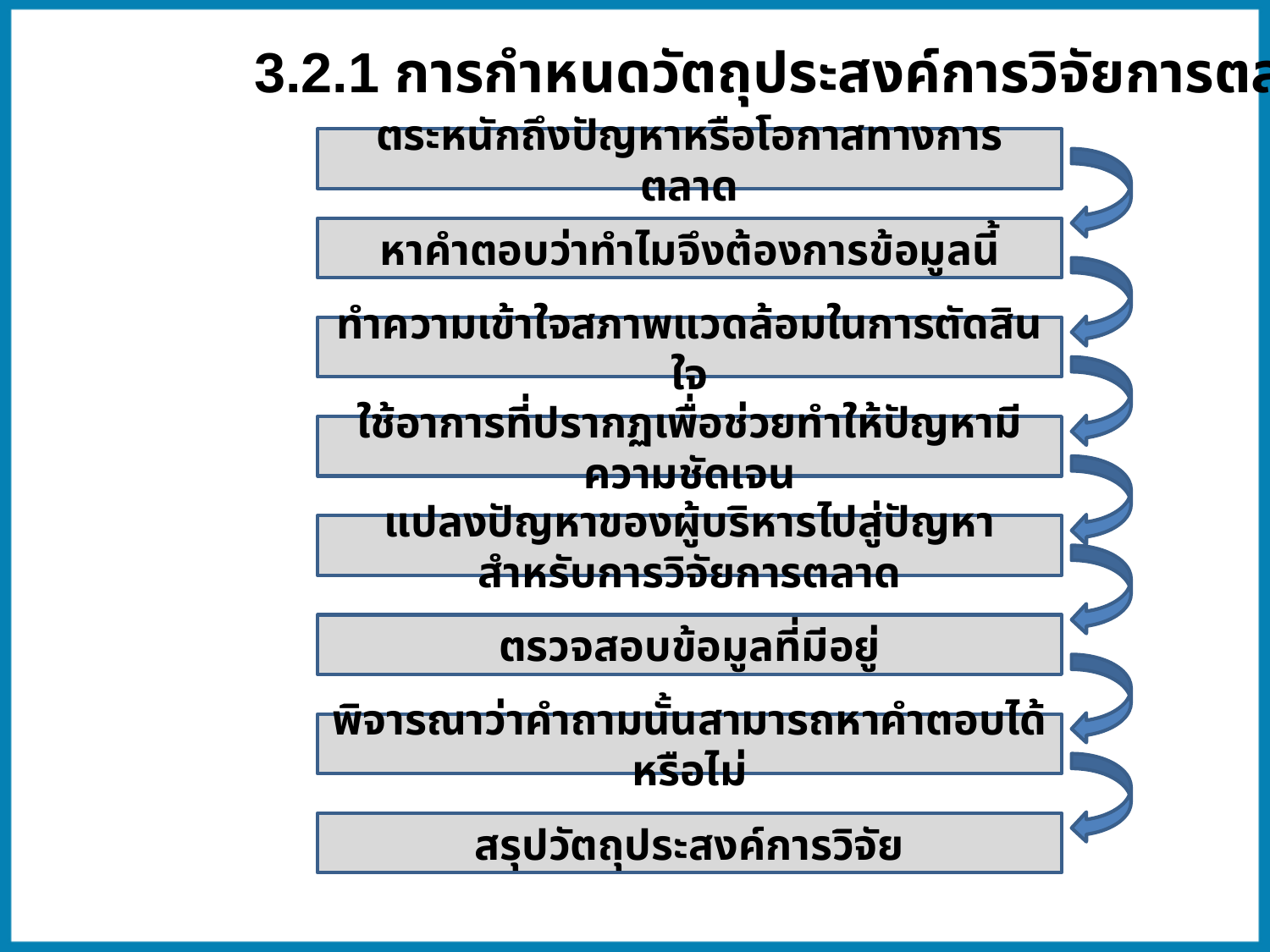

3.2.1 การกำหนดวัตถุประสงค์การวิจัยการตลาด
ตระหนักถึงปัญหาหรือโอกาสทางการตลาด

หาคำตอบว่าทำไมจึงต้องการข้อมูลนี้

ทำความเข้าใจสภาพแวดล้อมในการตัดสินใจ

ใช้อาการที่ปรากฏเพื่อช่วยทำให้ปัญหามีความชัดเจน

แปลงปัญหาของผู้บริหารไปสู่ปัญหาสำหรับการวิจัยการตลาด

ตรวจสอบข้อมูลที่มีอยู่

พิจารณาว่าคำถามนั้นสามารถหาคำตอบได้หรือไม่

สรุปวัตถุประสงค์การวิจัย